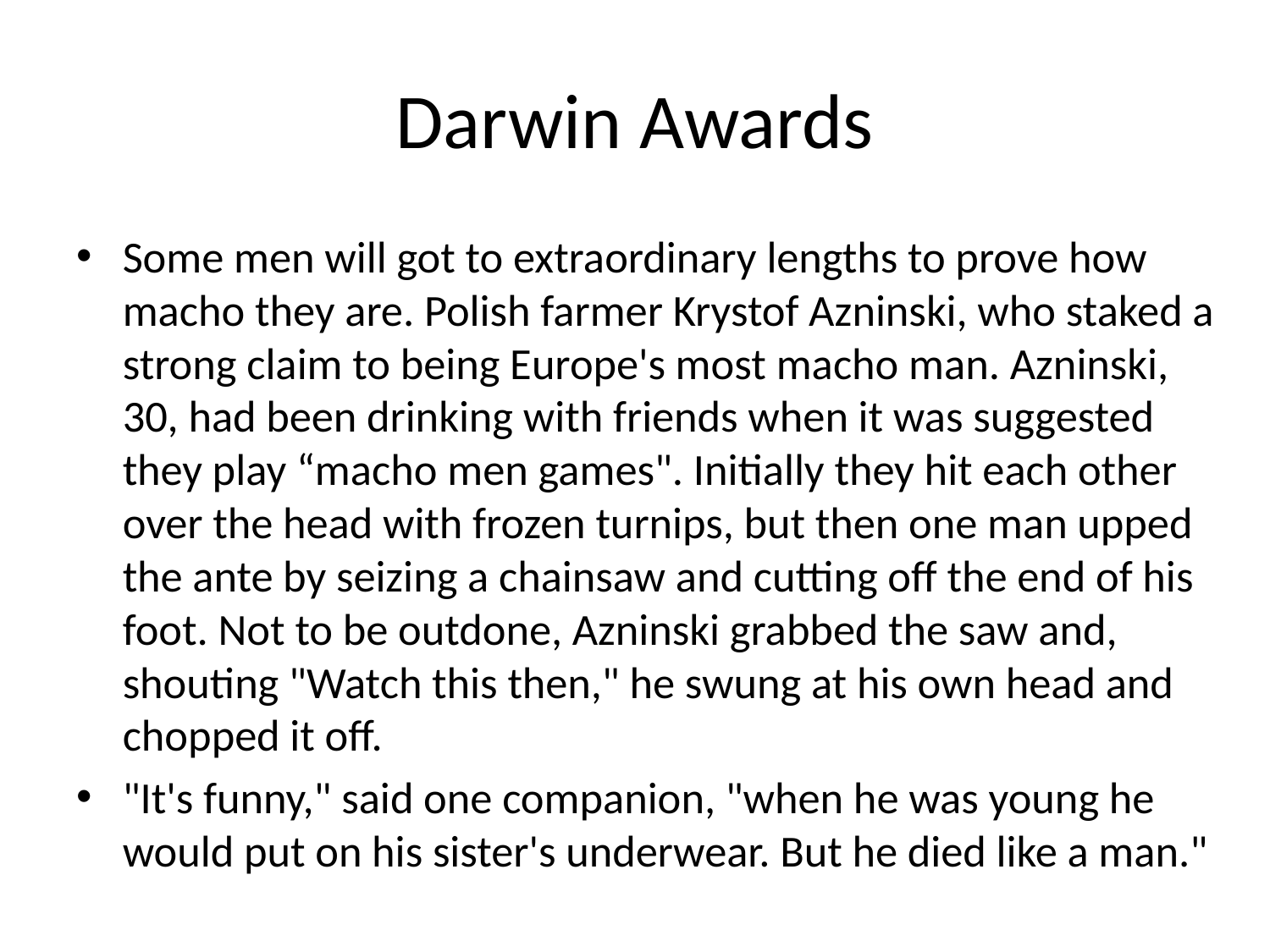

# Darwin Awards
Some men will got to extraordinary lengths to prove how macho they are. Polish farmer Krystof Azninski, who staked a strong claim to being Europe's most macho man. Azninski, 30, had been drinking with friends when it was suggested they play “macho men games". Initially they hit each other over the head with frozen turnips, but then one man upped the ante by seizing a chainsaw and cutting off the end of his foot. Not to be outdone, Azninski grabbed the saw and, shouting "Watch this then," he swung at his own head and chopped it off.
"It's funny," said one companion, "when he was young he would put on his sister's underwear. But he died like a man."